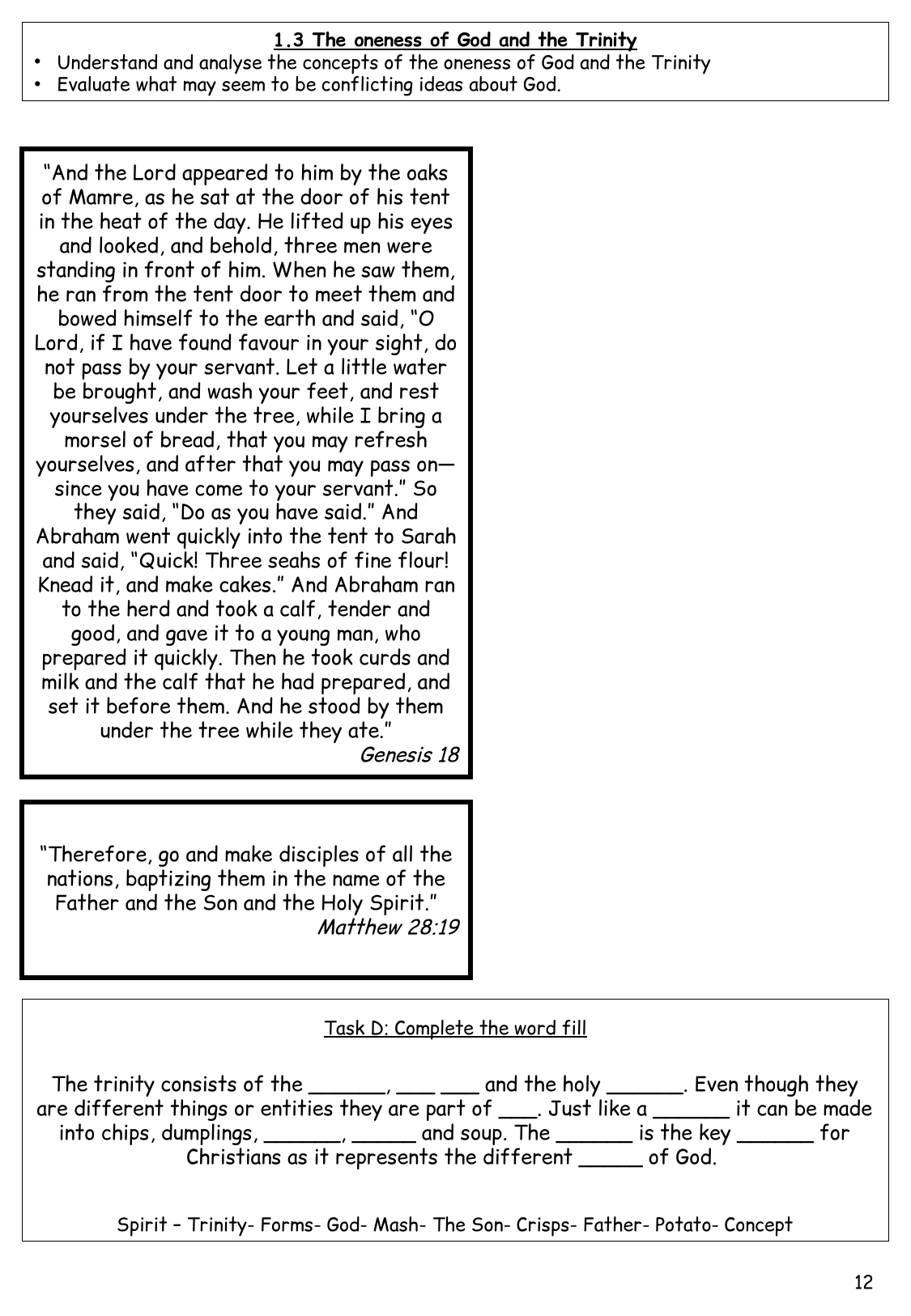

1.3 The oneness of God and the Trinity
Understand and analyse the concepts of the oneness of God and the Trinity
Evaluate what may seem to be conflicting ideas about God.
“And the Lord appeared to him by the oaks of Mamre, as he sat at the door of his tent in the heat of the day. He lifted up his eyes and looked, and behold, three men were standing in front of him. When he saw them, he ran from the tent door to meet them and bowed himself to the earth and said, “O Lord, if I have found favour in your sight, do not pass by your servant. Let a little water be brought, and wash your feet, and rest yourselves under the tree, while I bring a morsel of bread, that you may refresh yourselves, and after that you may pass on—since you have come to your servant.” So they said, “Do as you have said.” And Abraham went quickly into the tent to Sarah and said, “Quick! Three seahs of fine flour! Knead it, and make cakes.” And Abraham ran to the herd and took a calf, tender and good, and gave it to a young man, who prepared it quickly. Then he took curds and milk and the calf that he had prepared, and set it before them. And he stood by them under the tree while they ate.”
Genesis 18
“Therefore, go and make disciples of all the nations, baptizing them in the name of the Father and the Son and the Holy Spirit.”
Matthew 28:19
Task D: Complete the word fill

The trinity consists of the ______, ___ ___ and the holy ______. Even though they are different things or entities they are part of ___. Just like a ______ it can be made into chips, dumplings, ______, _____ and soup. The ______ is the key ______ for Christians as it represents the different _____ of God.

Spirit – Trinity- Forms- God- Mash- The Son- Crisps- Father- Potato- Concept
12